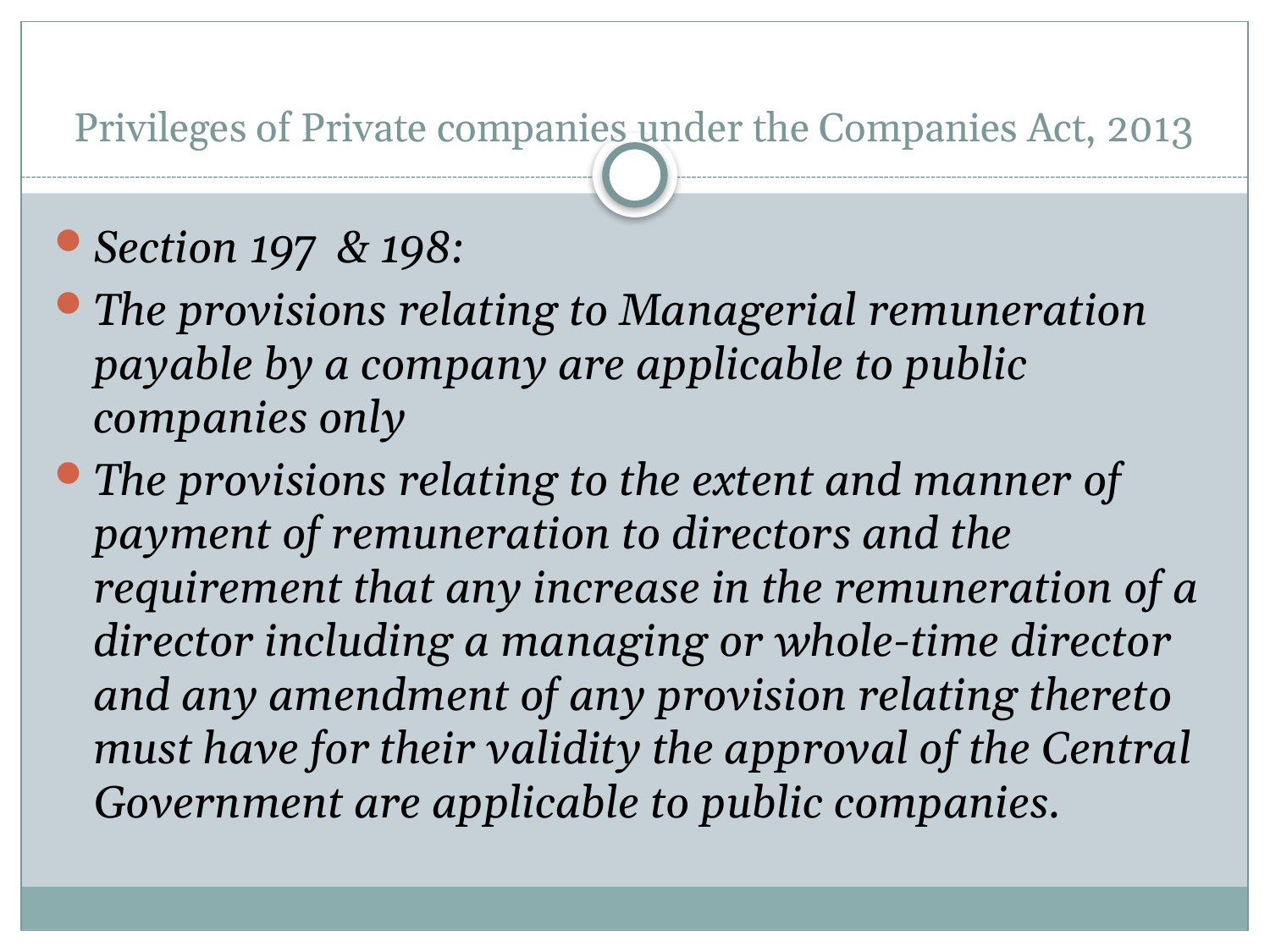

# Privileges of Private companies under the Companies Act, 2013
Section 197  & 198:
The provisions relating to Managerial remuneration payable by a company are applicable to public companies only
The provisions relating to the extent and manner of payment of remuneration to directors and the requirement that any increase in the remuneration of a director including a managing or whole-time director and any amendment of any provision relating thereto must have for their validity the approval of the Central Government are applicable to public companies.